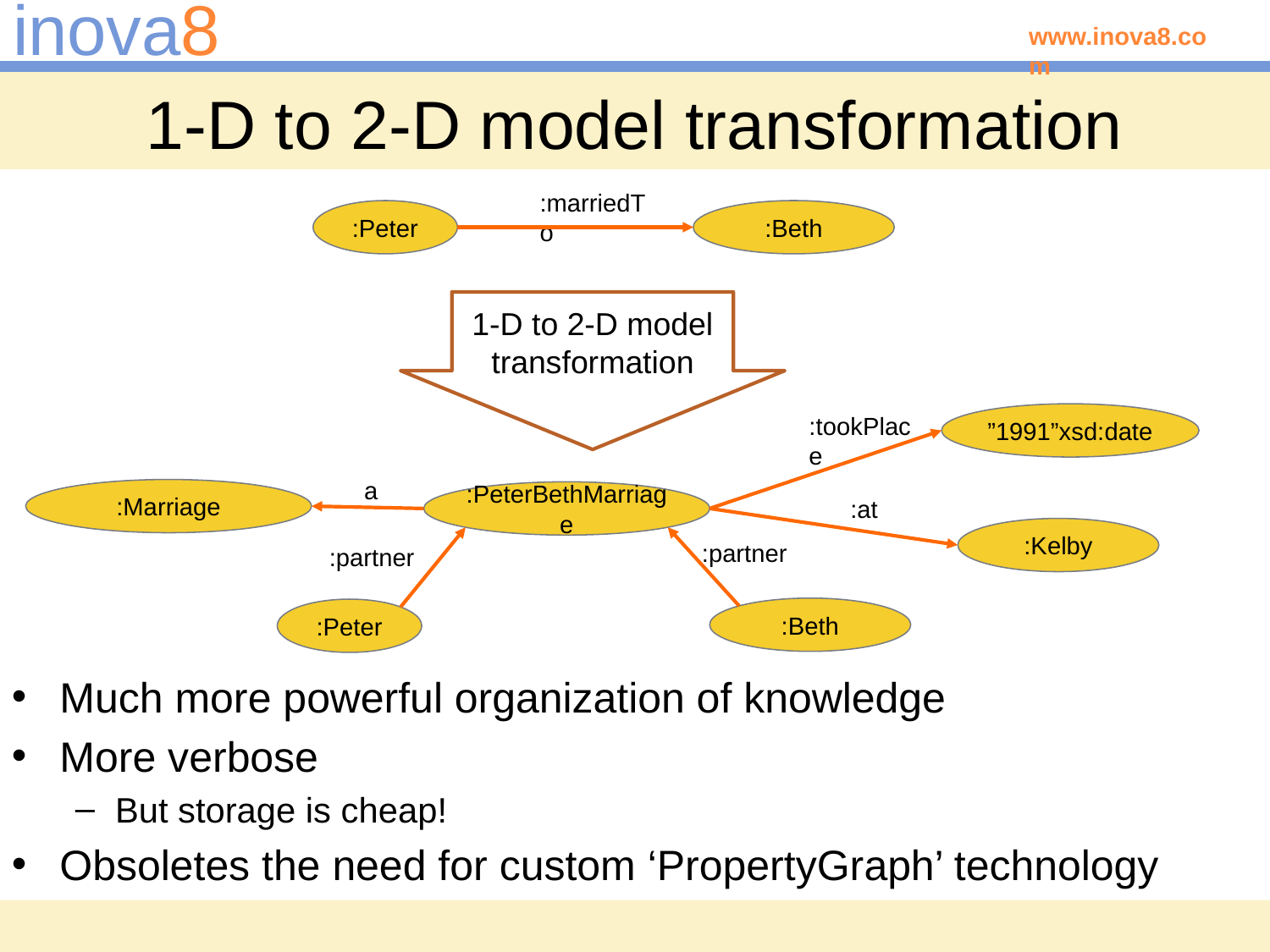

# 1-D to 2-D model transformation
:marriedTo
:Peter
:Beth
1-D to 2-D model transformation
a
:Marriage
:PeterBethMarriage
:at
:Kelby
:partner
:partner
:Beth
:Peter
”1991”xsd:date
:tookPlace
Much more powerful organization of knowledge
More verbose
But storage is cheap!
Obsoletes the need for custom ‘PropertyGraph’ technology